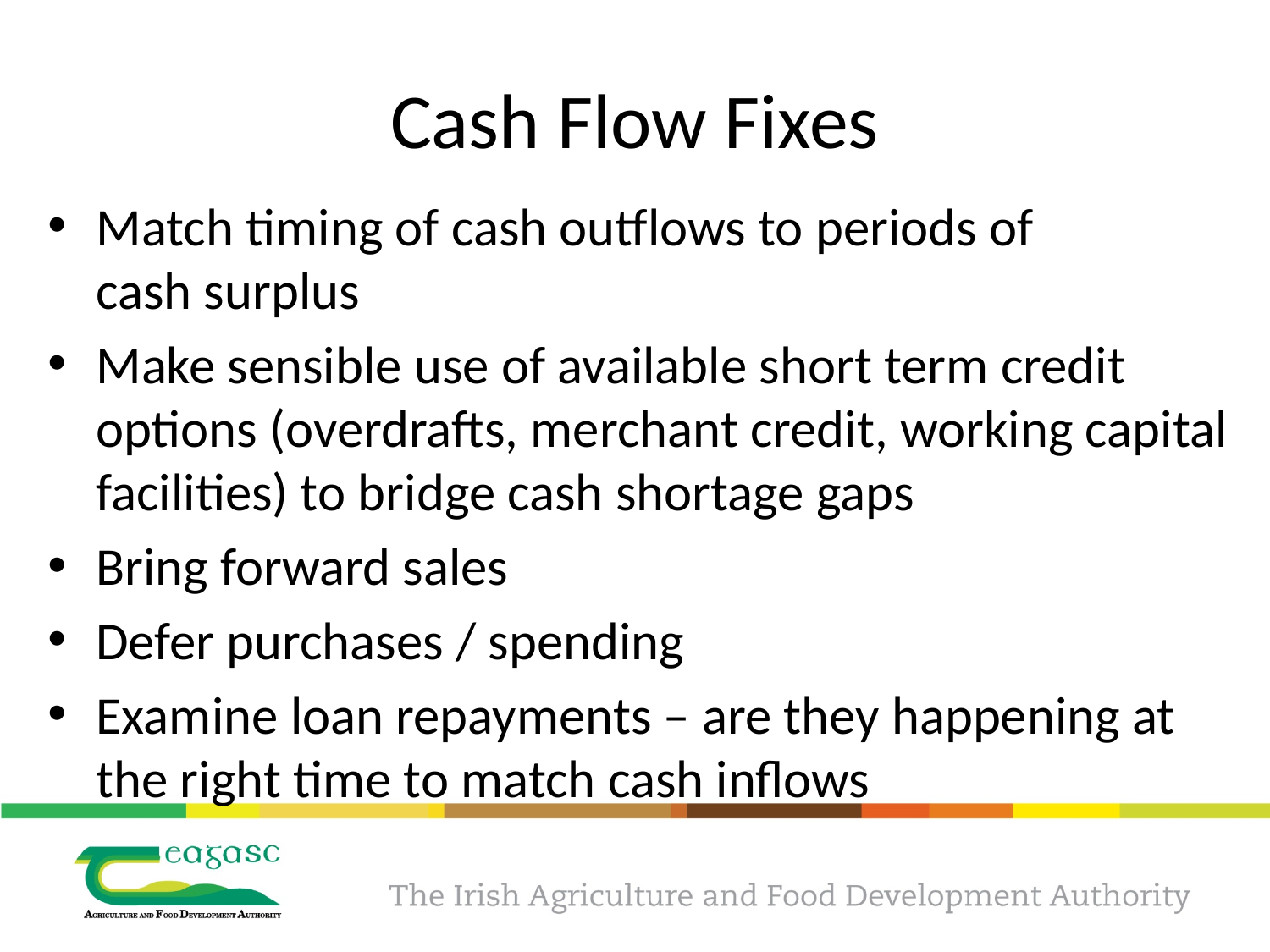

# Cash Flow Fixes
Match timing of cash outflows to periods of
cash surplus
Make sensible use of available short term credit options (overdrafts, merchant credit, working capital facilities) to bridge cash shortage gaps
Bring forward sales
Defer purchases / spending
Examine loan repayments – are they happening at the right time to match cash inflows